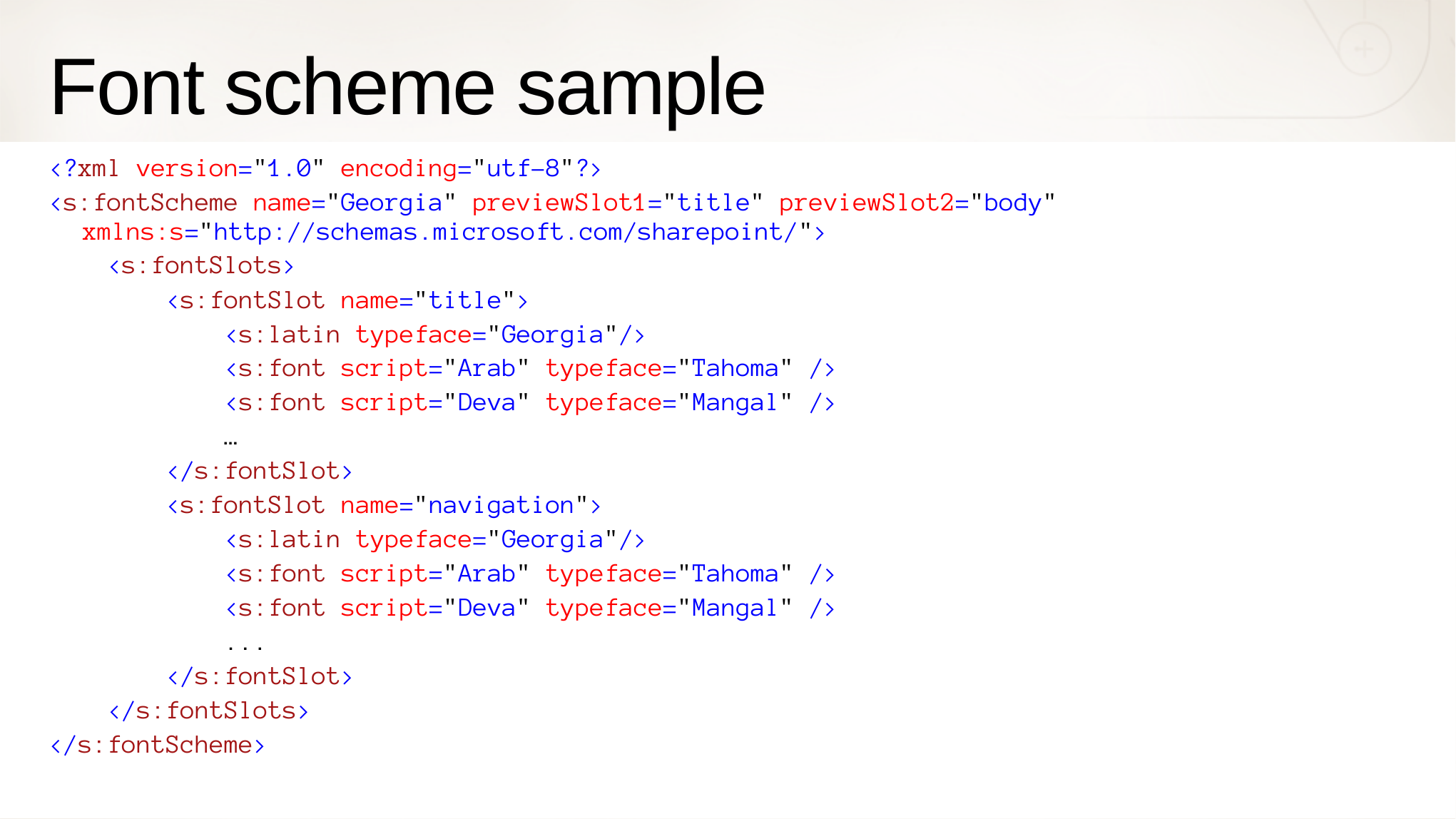

# Font scheme sample
<?xml version="1.0" encoding="utf-8"?>
<s:fontScheme name="Georgia" previewSlot1="title" previewSlot2="body" xmlns:s="http://schemas.microsoft.com/sharepoint/">
    <s:fontSlots>
        <s:fontSlot name="title">
            <s:latin typeface="Georgia"/>
            <s:font script="Arab" typeface="Tahoma" />
            <s:font script="Deva" typeface="Mangal" />
            …
        </s:fontSlot>
        <s:fontSlot name="navigation">
            <s:latin typeface="Georgia"/>
            <s:font script="Arab" typeface="Tahoma" />
            <s:font script="Deva" typeface="Mangal" />
            ...
        </s:fontSlot>
    </s:fontSlots>
</s:fontScheme>